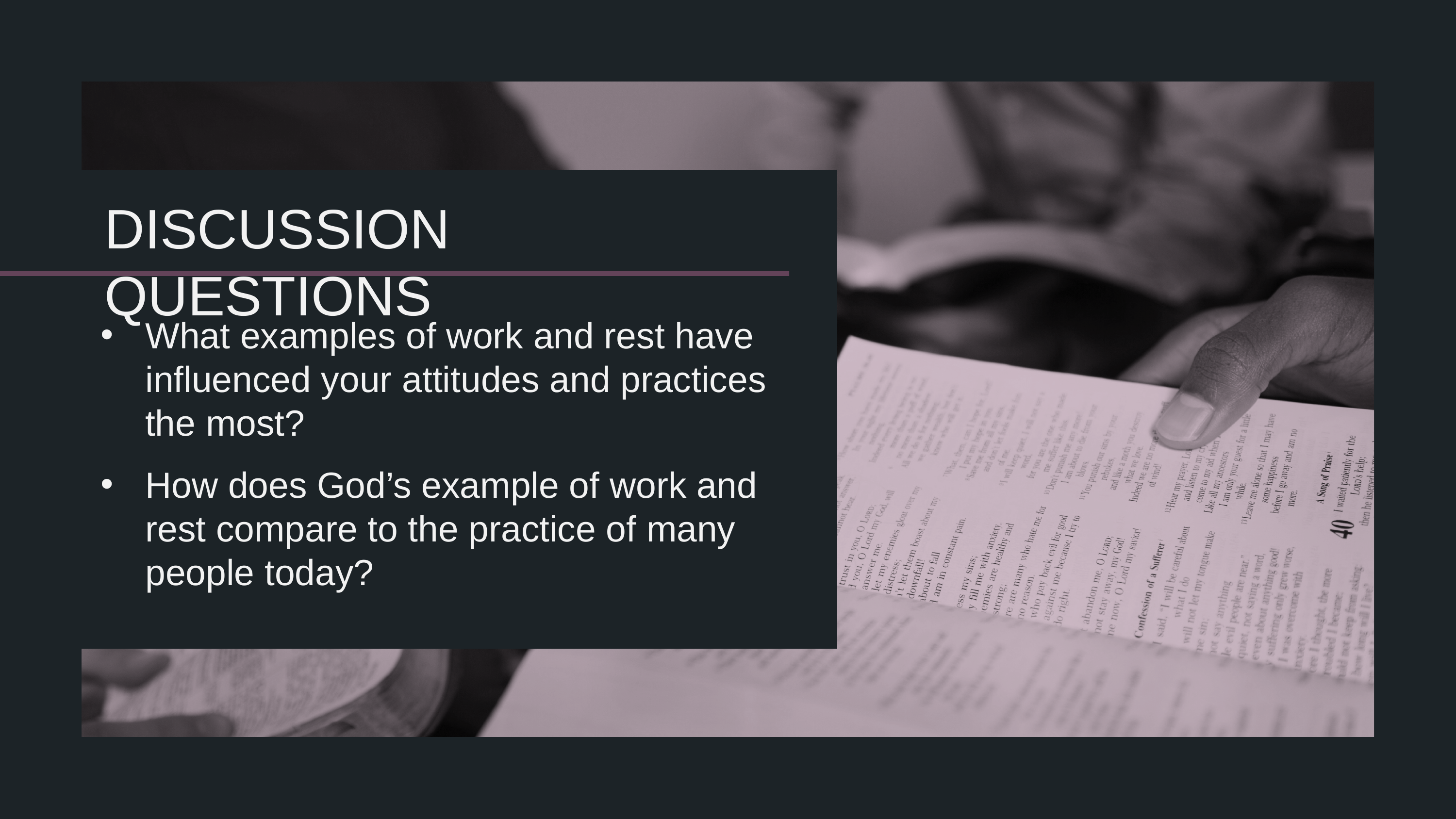

What examples of work and rest have influenced your attitudes and practices the most?
How does God’s example of work and rest compare to the practice of many people today?